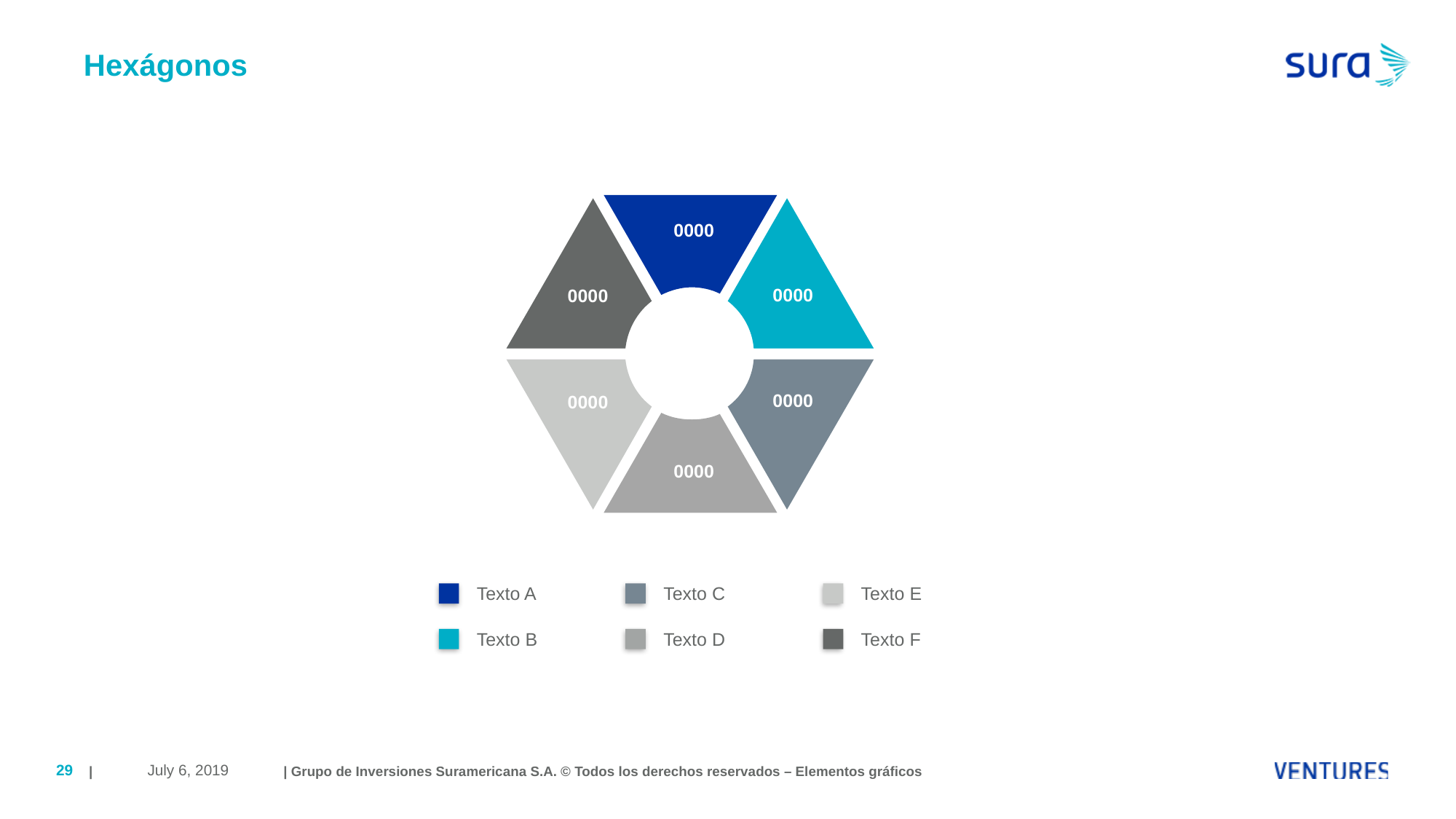

# Hexágonos

0000
0000
0000

0000
0000

0000

Texto A
Texto C
Texto E

Texto B
Texto D
Texto F

|                                                  | Grupo de Inversiones Suramericana S.A. © Todos los derechos reservados – Elementos gráficos
29
July 6, 2019